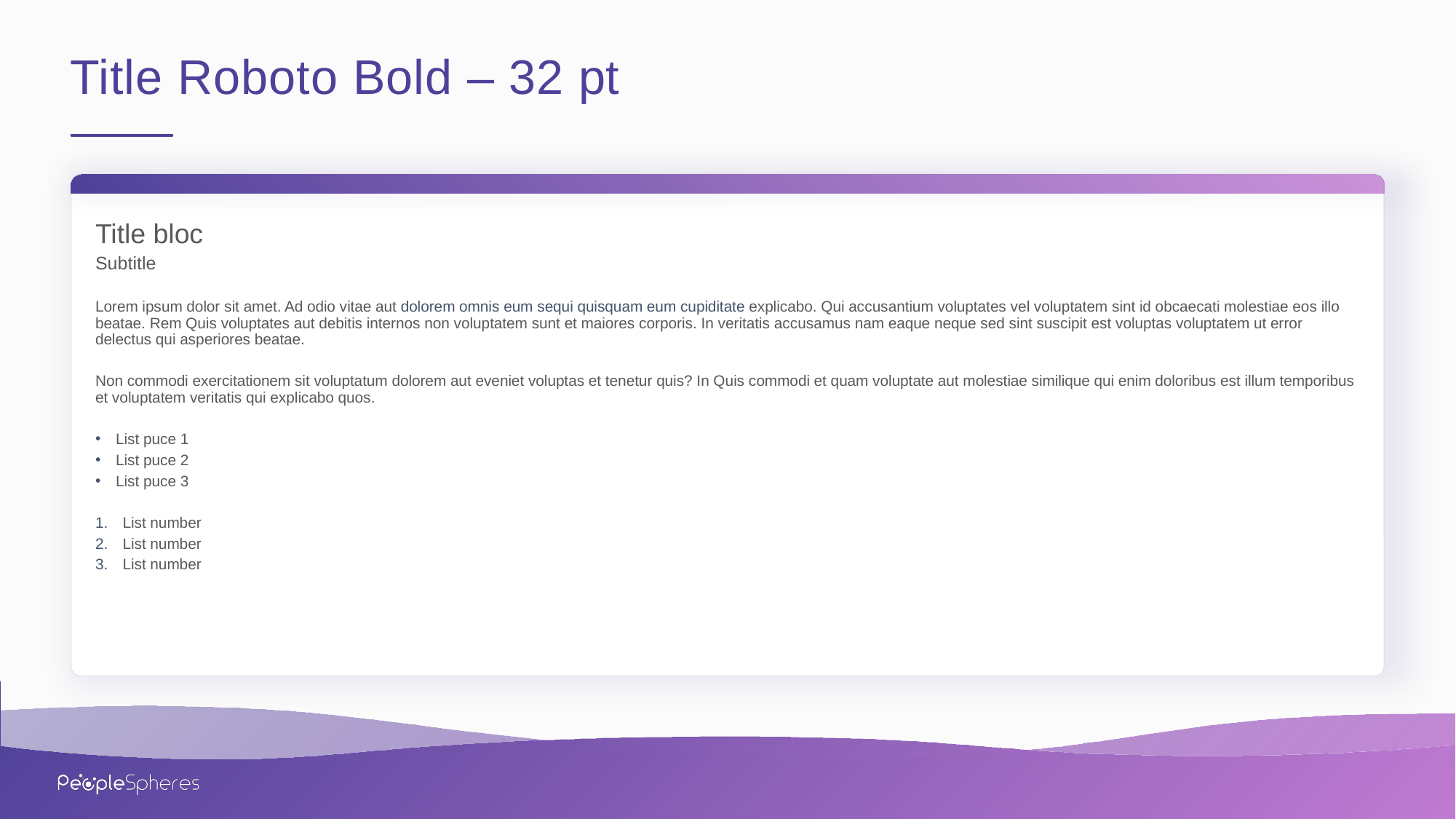

# Title Roboto Bold – 32 pt
Title bloc
Subtitle

Lorem ipsum dolor sit amet. Ad odio vitae aut dolorem omnis eum sequi quisquam eum cupiditate explicabo. Qui accusantium voluptates vel voluptatem sint id obcaecati molestiae eos illo beatae. Rem Quis voluptates aut debitis internos non voluptatem sunt et maiores corporis. In veritatis accusamus nam eaque neque sed sint suscipit est voluptas voluptatem ut error delectus qui asperiores beatae.

Non commodi exercitationem sit voluptatum dolorem aut eveniet voluptas et tenetur quis? In Quis commodi et quam voluptate aut molestiae similique qui enim doloribus est illum temporibus et voluptatem veritatis qui explicabo quos.

List puce 1
List puce 2
List puce 3

List number
List number
List number